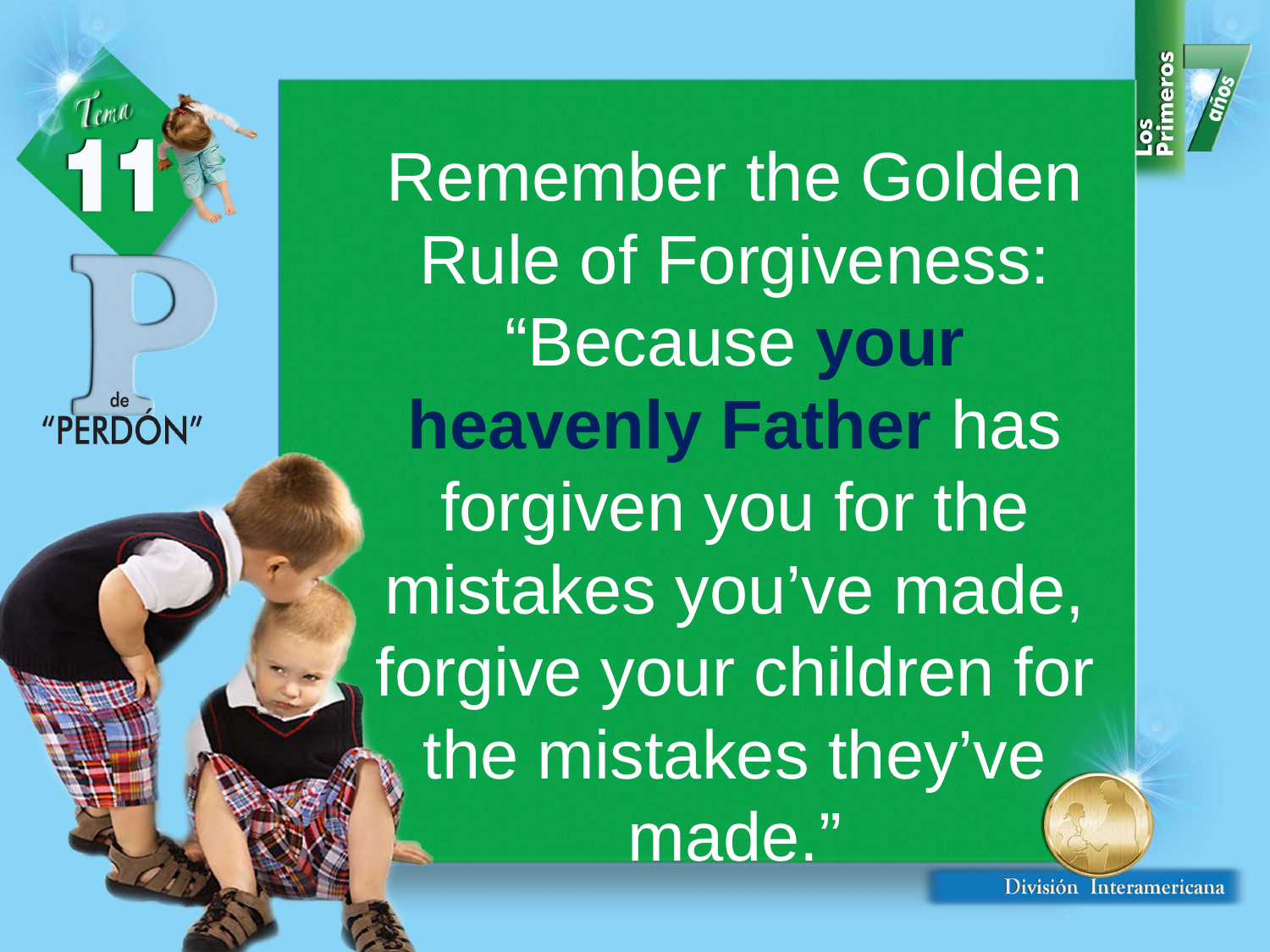

Remember the Golden Rule of Forgiveness: “Because your heavenly Father has forgiven you for the mistakes you’ve made, forgive your children for the mistakes they’ve made.”